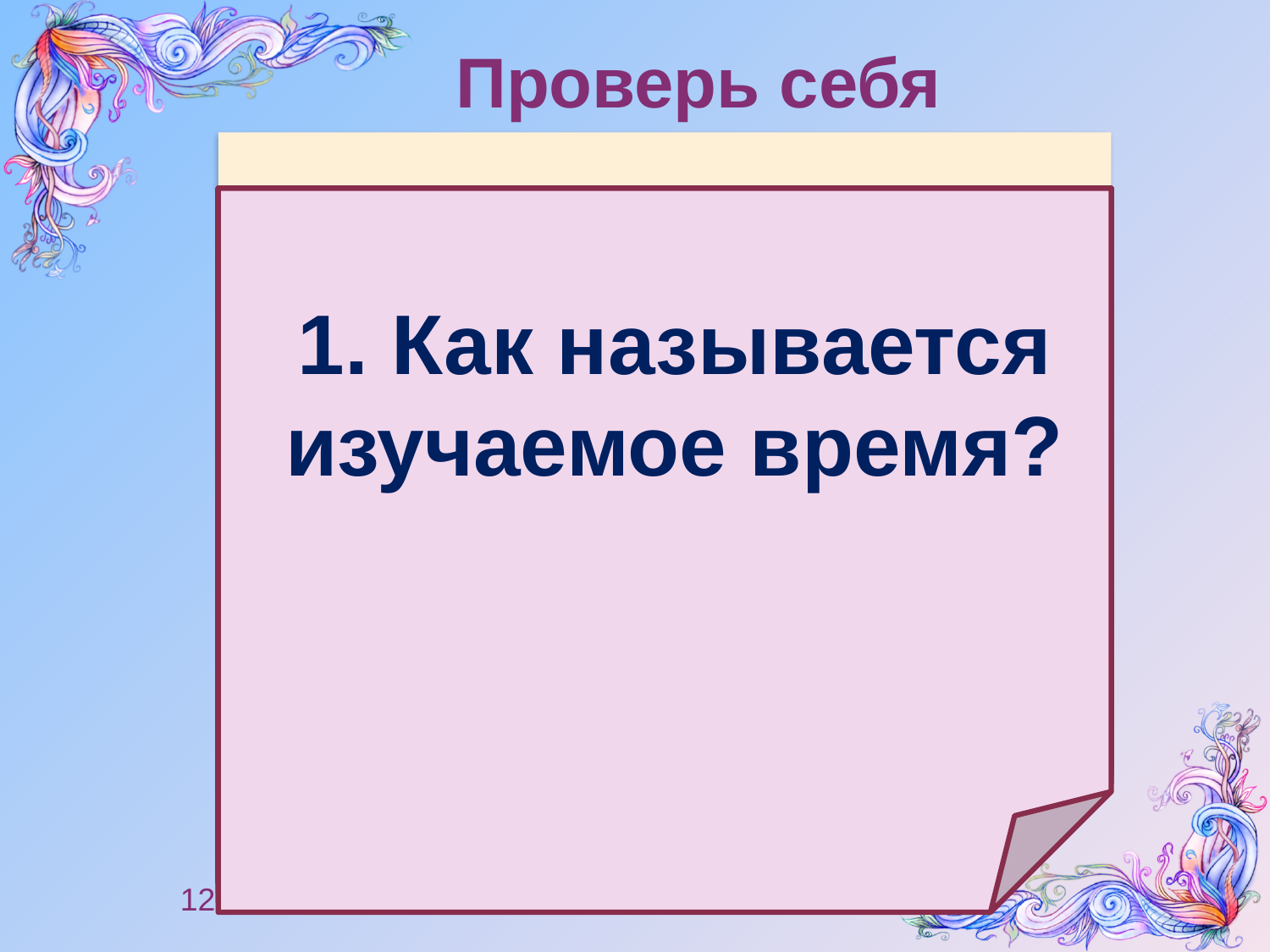

# Проверь себя

 10. Расскажите  о  построении  вопросительных  предложений.

 9. Как выглядит сокращенная отрицательная форма
 с глаголами am, is, are?

 8. Расскажите  о  построении  отрицательных  предложений. Меняет ли основной глагол свою форму?

 7. Расскажите о построении утвердительного предложения с местоимениями I/he, she, it/we, you, they?

 6. Когда появляется слуга (вспомогательный глагол)? Какие формы он имеет? От чего это зависит?

5. Что особенного в форме работника (основного глагола)?

4. Назовите  первые,  вторые  и  третьи  лица  королевства?

 3. Какие слова помогут определить это время? Кто правит королевством?

2. Какие  действия  описываются  с  помощью  данного времени? Когда происходят действия в королевстве?

1. Как называется изучаемое время?
12